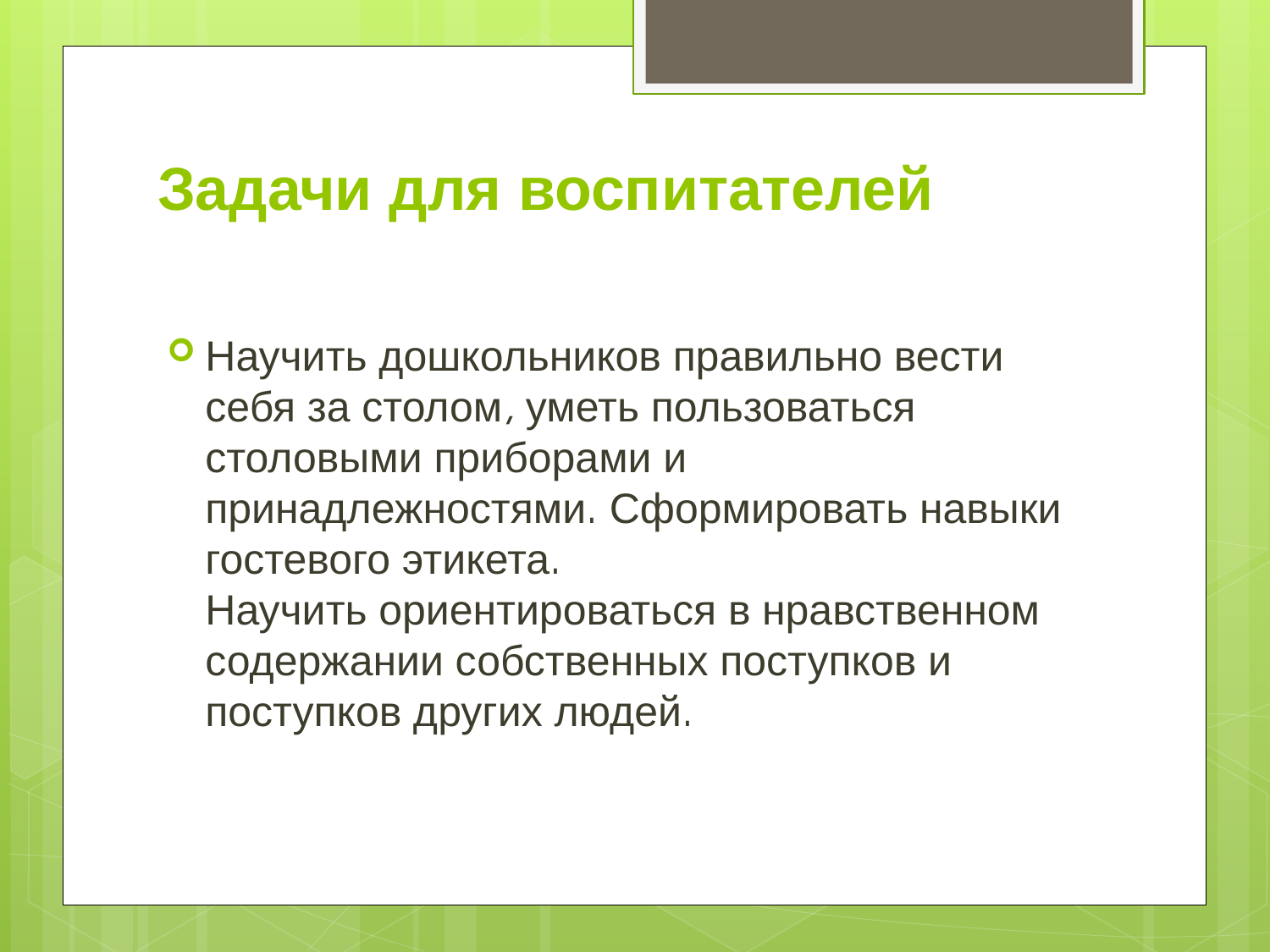

# Задачи для воспитателей
Научить дошкольников правильно вести себя за столом, уметь пользоваться столовыми приборами и принадлежностями. Сформировать навыки гостевого этикета.                                           Научить ориентироваться в нравственном содержании собственных поступков и поступков других людей.